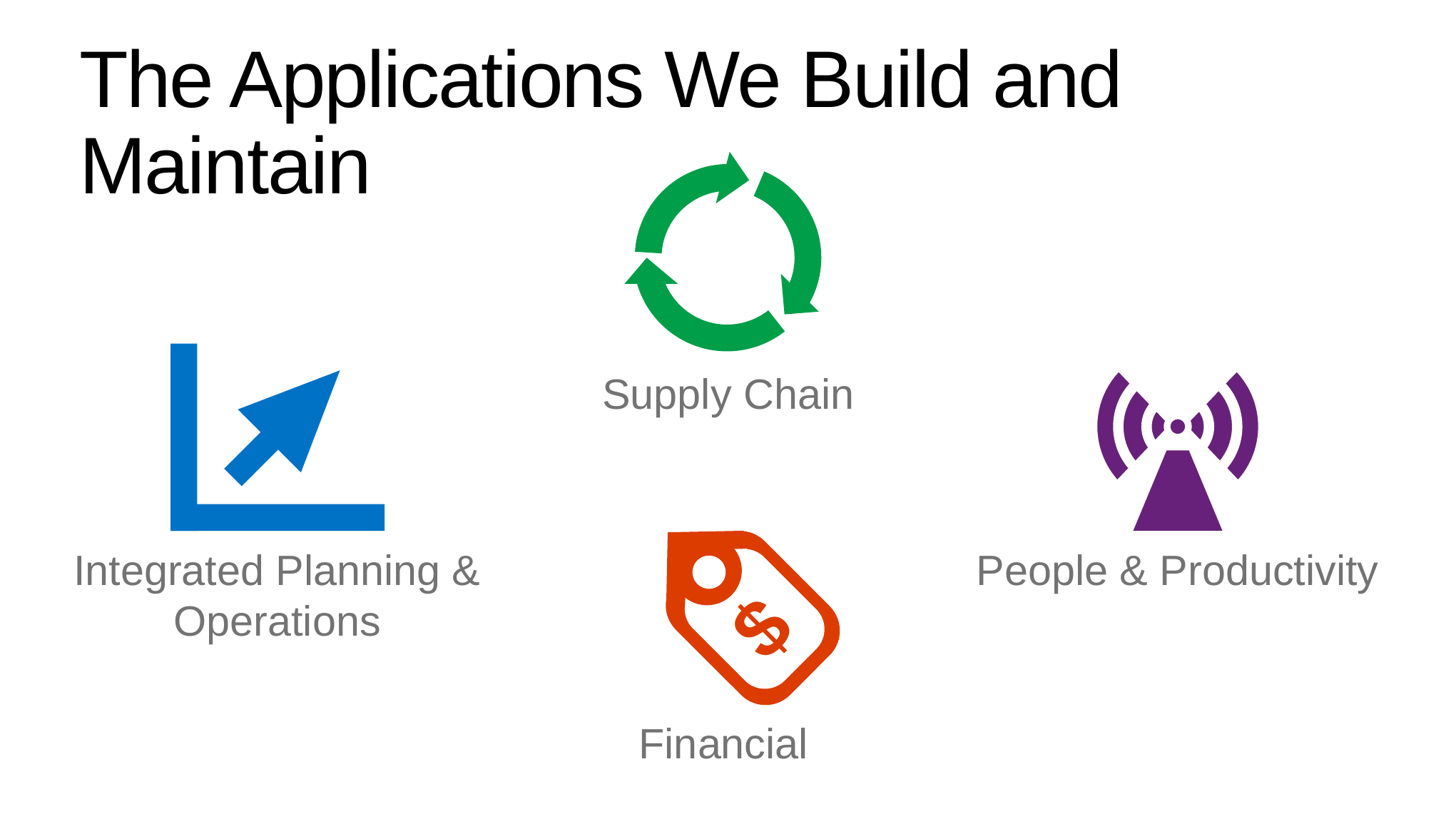

# The Applications We Build and Maintain

Supply Chain

$
Integrated Planning & Operations
People & Productivity
Financial